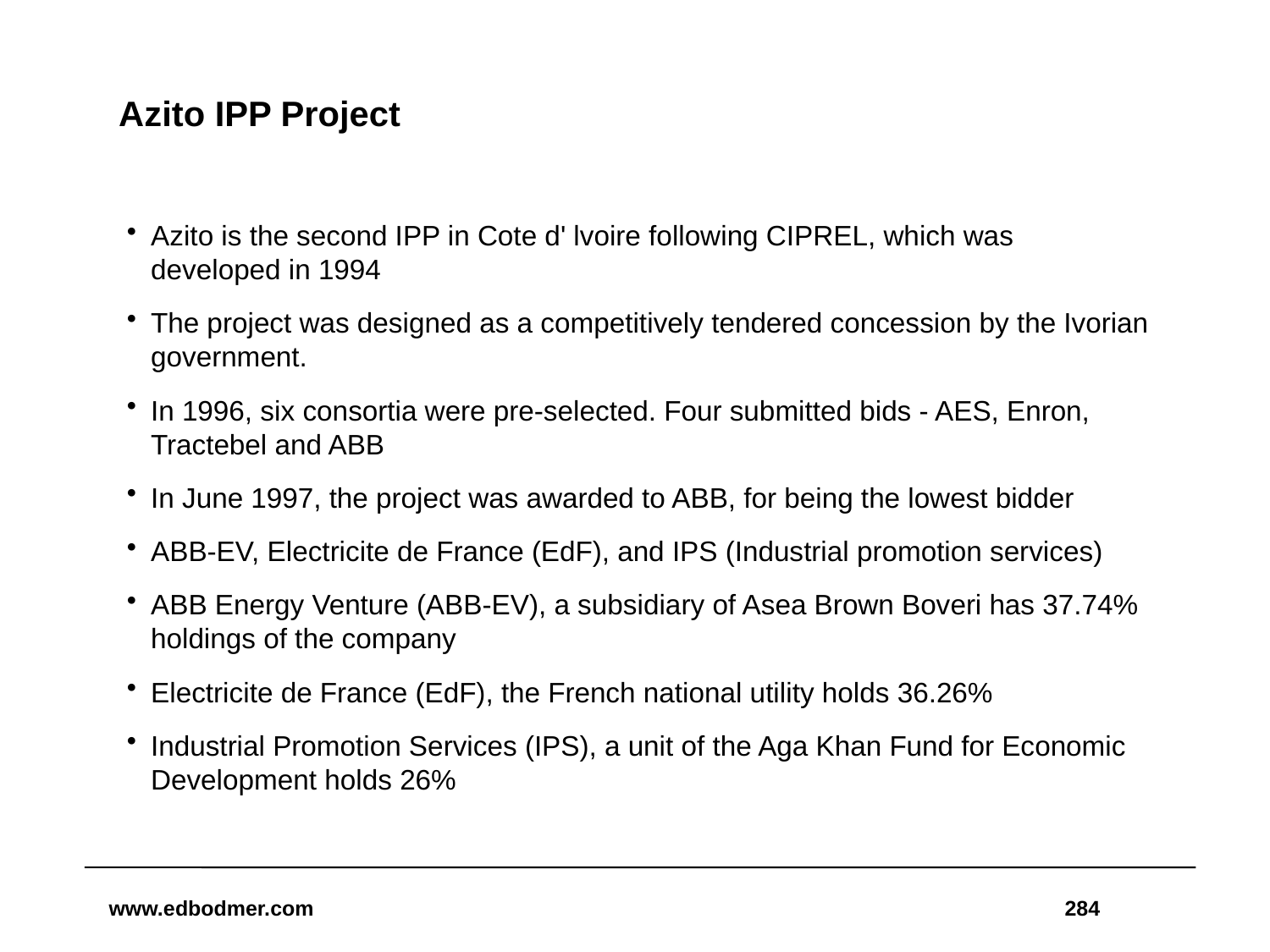

# Azito IPP Project
Azito is the second IPP in Cote d' lvoire following CIPREL, which was developed in 1994
The project was designed as a competitively tendered concession by the Ivorian government.
In 1996, six consortia were pre-selected. Four submitted bids - AES, Enron, Tractebel and ABB
In June 1997, the project was awarded to ABB, for being the lowest bidder
ABB-EV, Electricite de France (EdF), and IPS (Industrial promotion services)
ABB Energy Venture (ABB-EV), a subsidiary of Asea Brown Boveri has 37.74% holdings of the company
Electricite de France (EdF), the French national utility holds 36.26%
Industrial Promotion Services (IPS), a unit of the Aga Khan Fund for Economic Development holds 26%